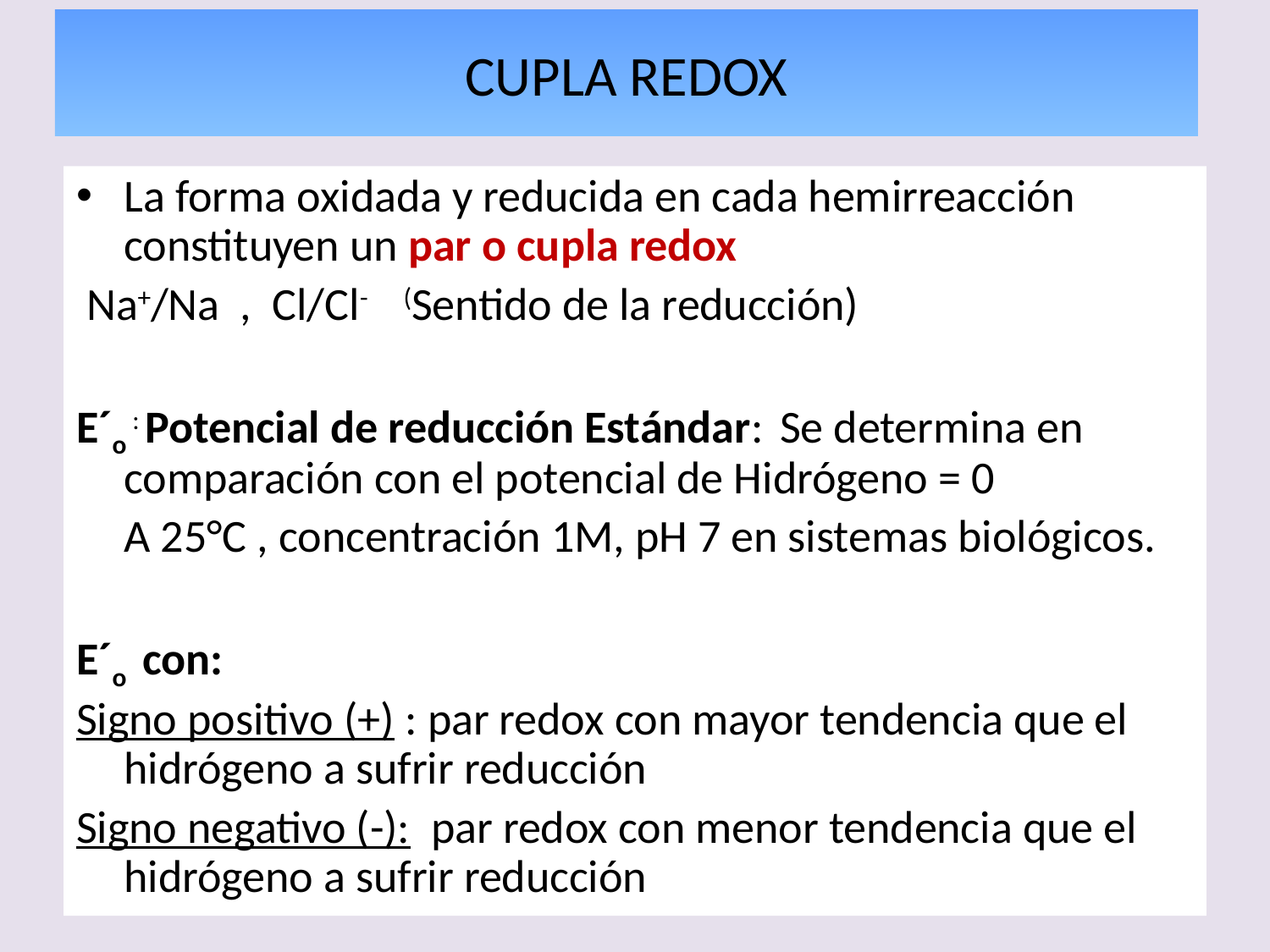

# CUPLA REDOX
La forma oxidada y reducida en cada hemirreacción constituyen un par o cupla redox
 Na+/Na  ,  Cl/Cl-      (Sentido de la reducción)

E´o : Potencial de reducción Estándar:  Se determina en comparación con el potencial de Hidrógeno = 0
	A 25°C , concentración 1M, pH 7 en sistemas biológicos.

E´o  con:
Signo positivo (+) : par redox con mayor tendencia que el hidrógeno a sufrir reducción
Signo negativo (-):  par redox con menor tendencia que el hidrógeno a sufrir reducción